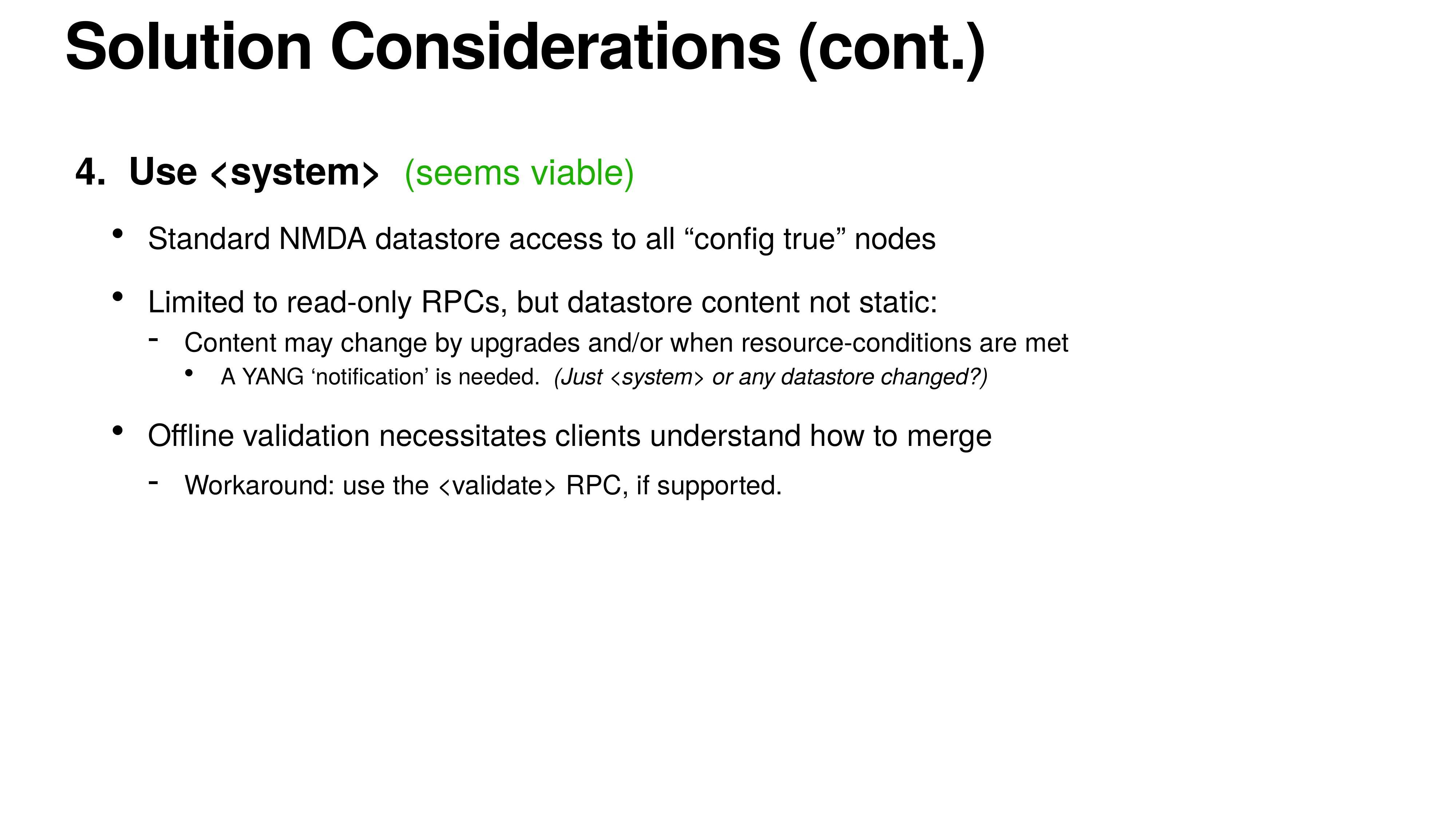

# Solution Considerations (cont.)
Use <system>  (seems viable)
Standard NMDA datastore access to all “config true” nodes
Limited to read-only RPCs, but datastore content not static:
Content may change by upgrades and/or when resource-conditions are met
A YANG ‘notification’ is needed.  (Just <system> or any datastore changed?)
Offline validation necessitates clients understand how to merge
Workaround: use the <validate> RPC, if supported.
12